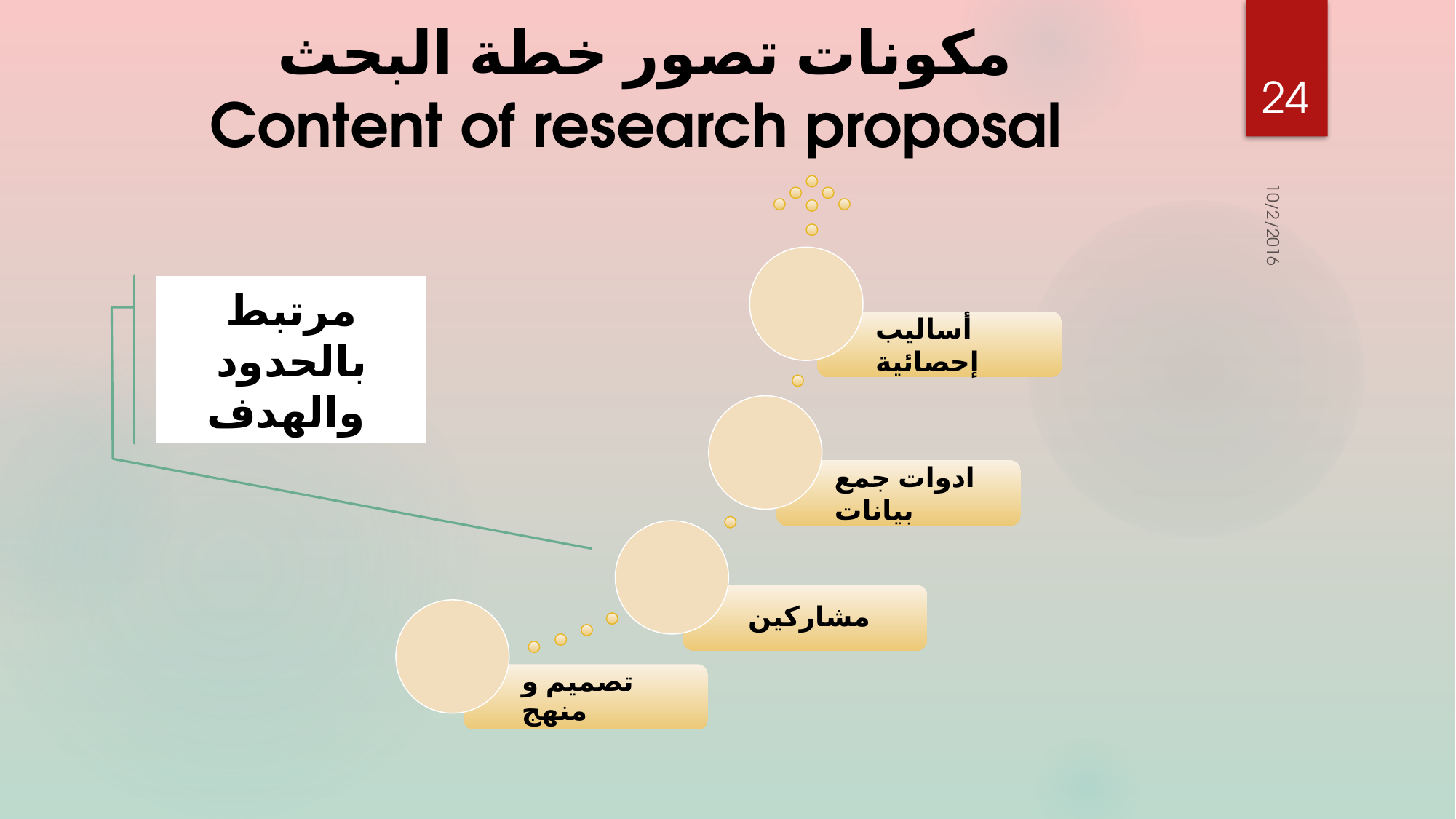

# مكونات تصور خطة البحث Content of research proposal
24
تصميم و منهج
 مشاركين
ادوات جمع بيانات
أساليب إحصائية
10/2/2016

مرتبط بالحدود والهدف